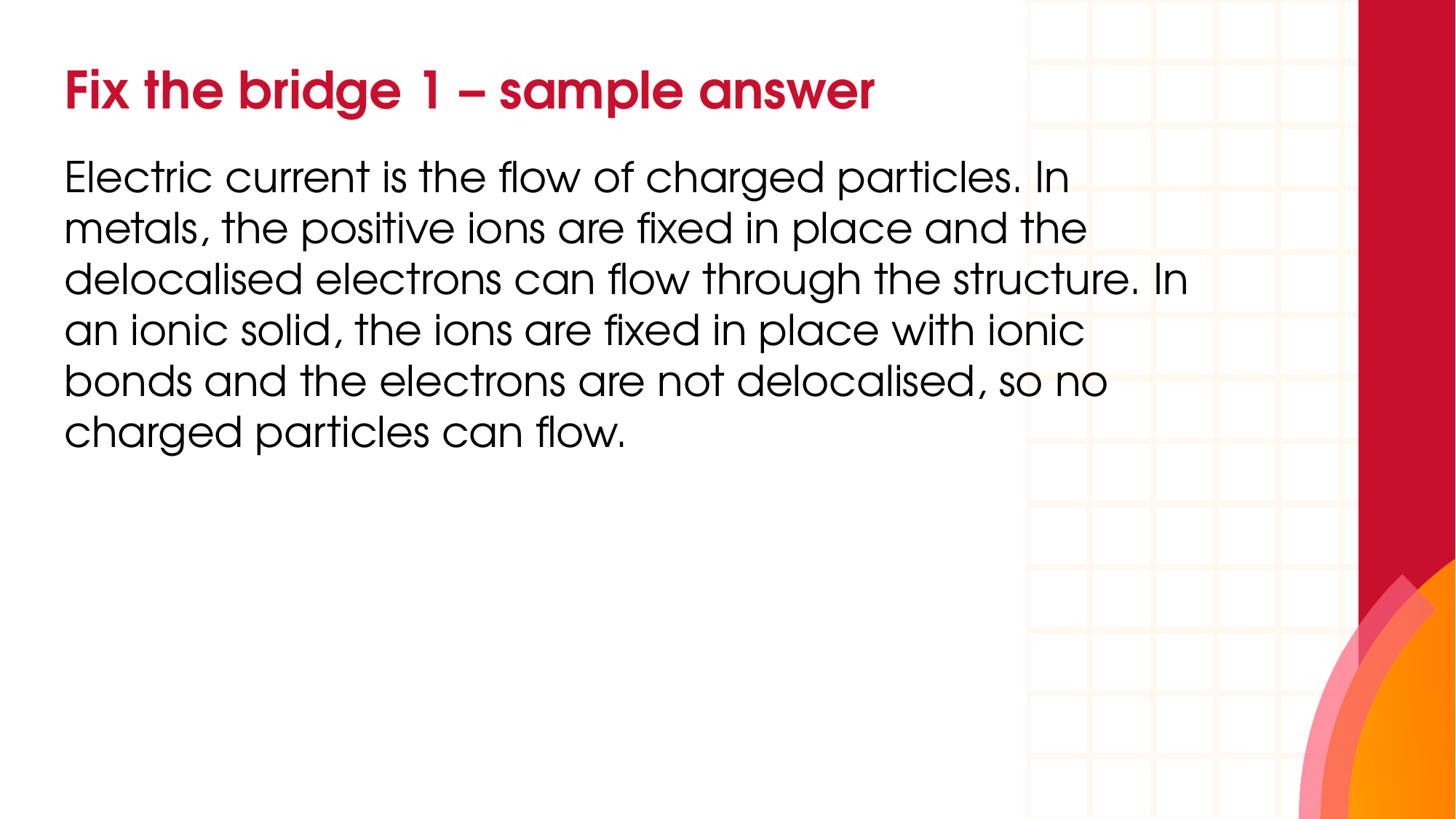

# Fix the bridge 1 – sample answer

Electric current is the flow of charged particles. In metals, the positive ions are fixed in place and the delocalised electrons can flow through the structure. In an ionic solid, the ions are fixed in place with ionic bonds and the electrons are not delocalised, so no charged particles can flow.